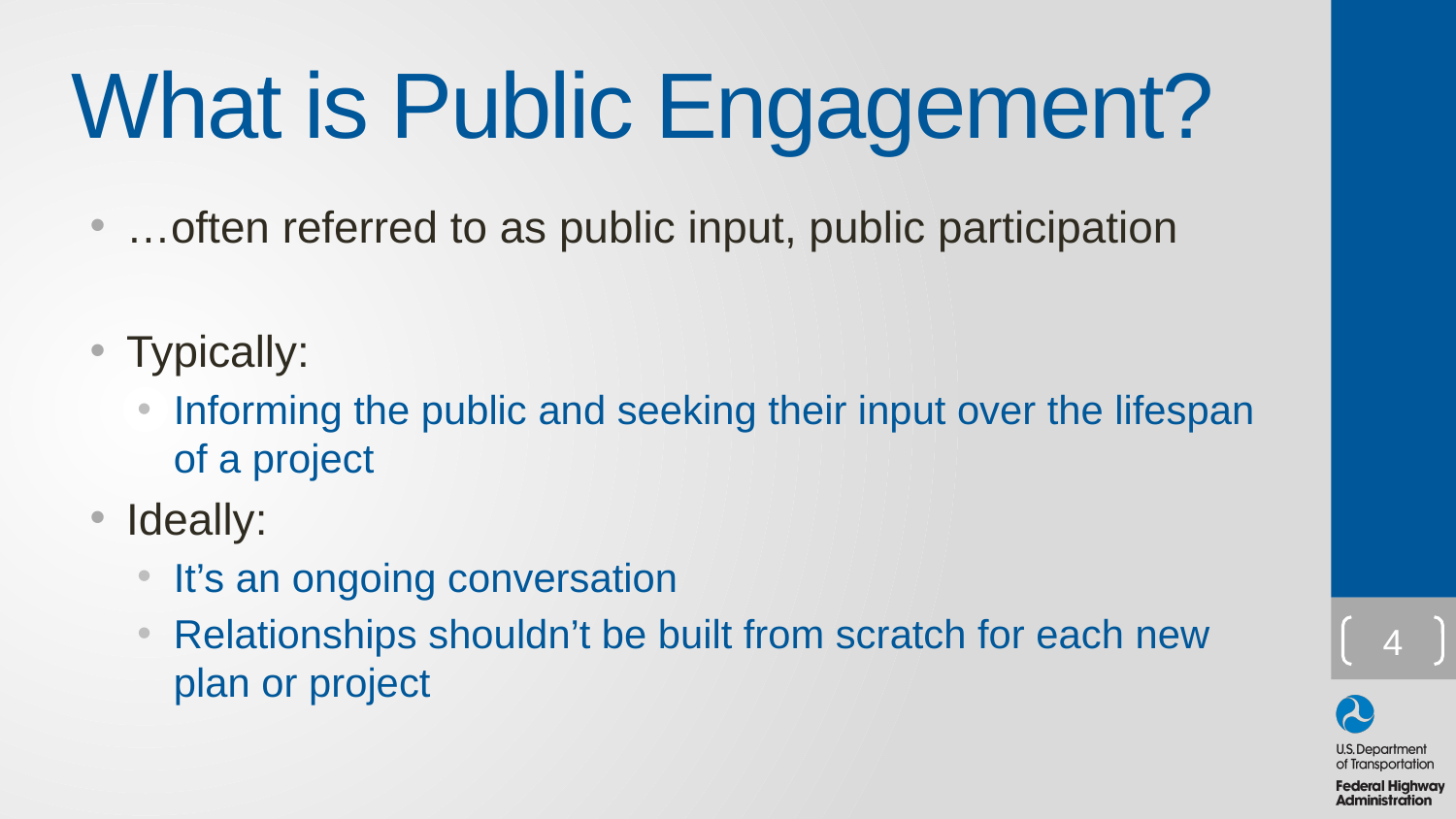

# What is Public Engagement?
…often referred to as public input, public participation

Typically:
Informing the public and seeking their input over the lifespan of a project
Ideally:
It’s an ongoing conversation
Relationships shouldn’t be built from scratch for each new plan or project
4